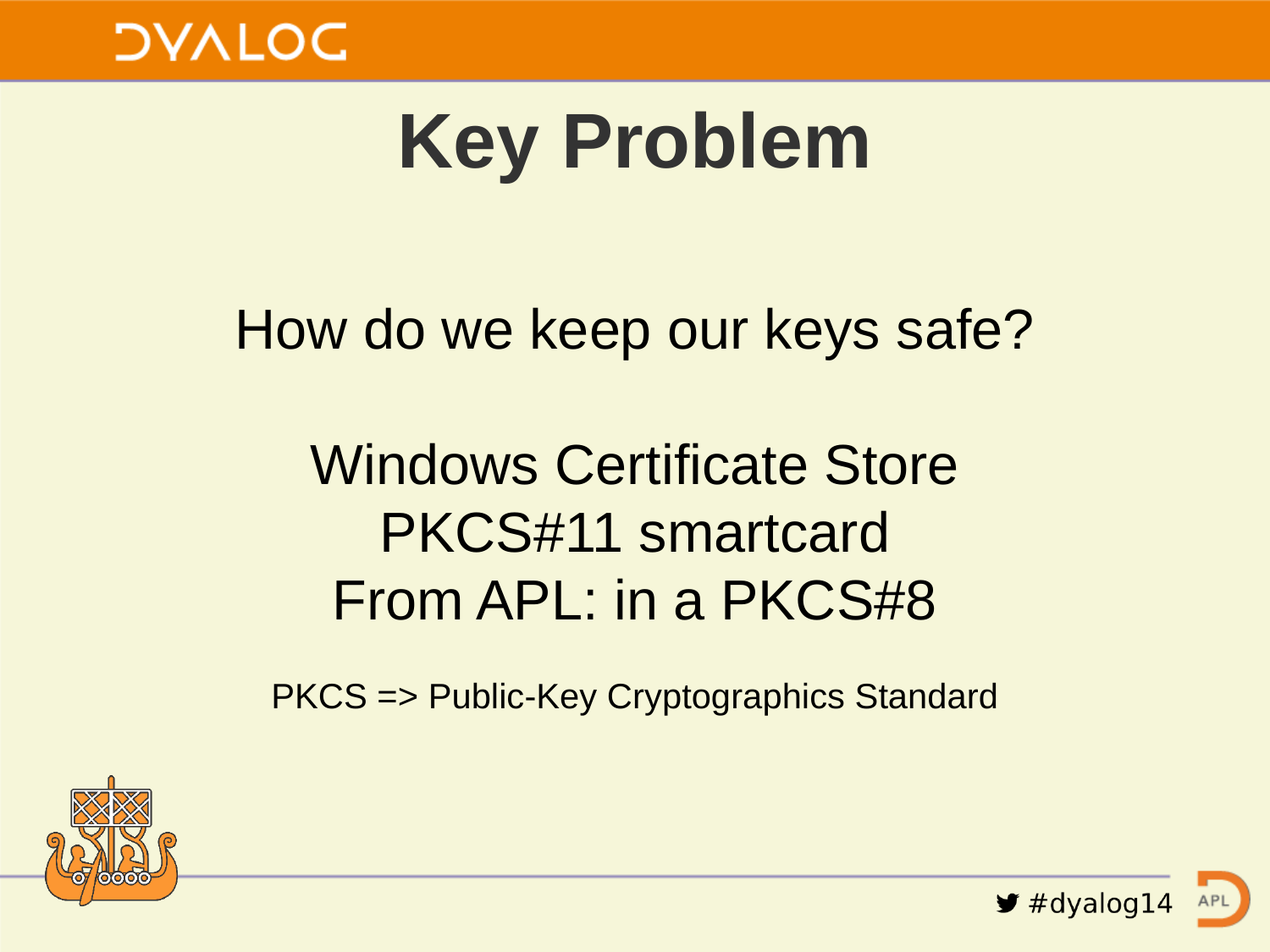

# Key Problem
How do we keep our keys safe?

Windows Certificate Store
PKCS#11 smartcard
From APL: in a PKCS#8

PKCS => Public-Key Cryptographics Standard